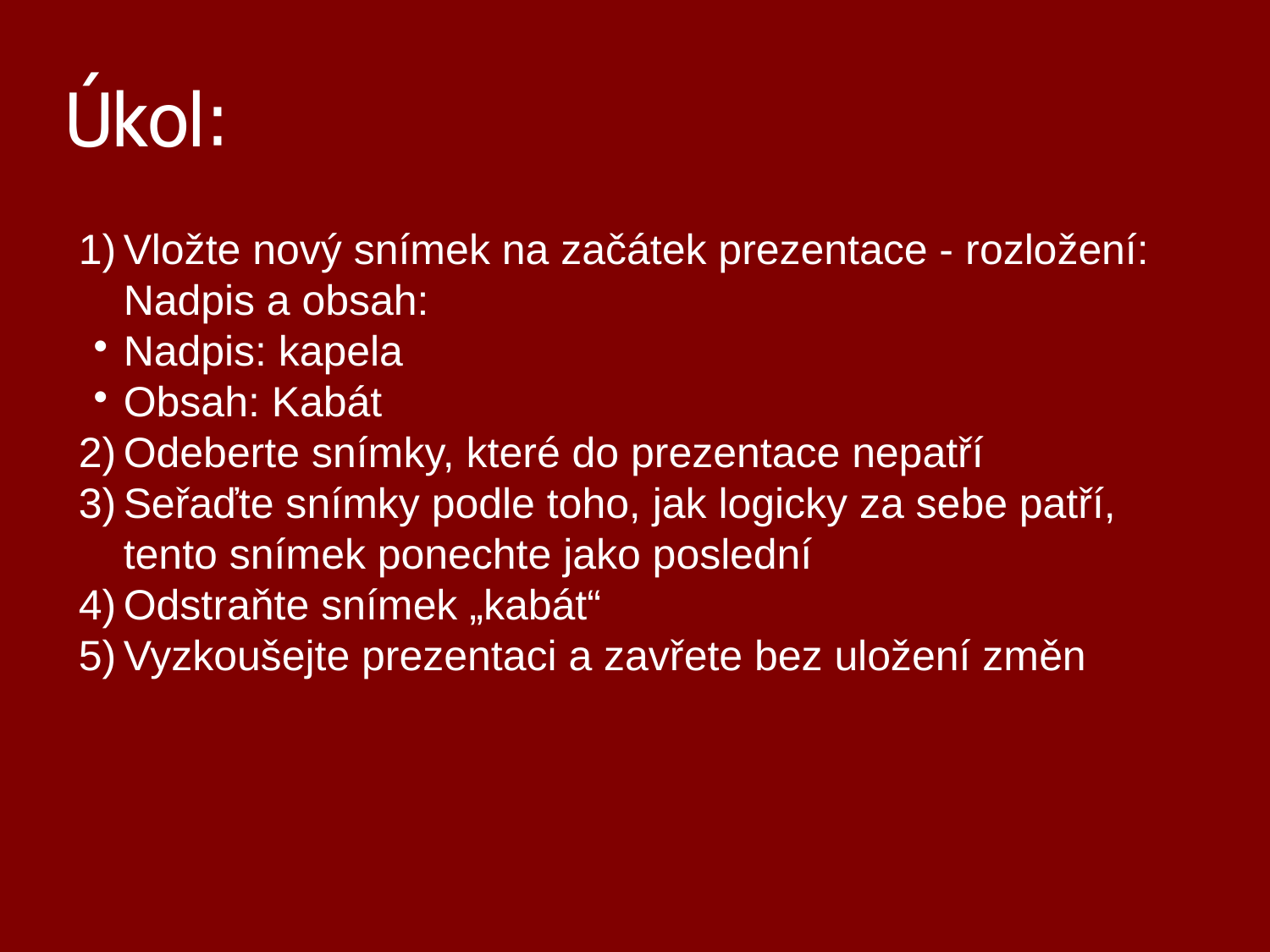

Úkol:
Vložte nový snímek na začátek prezentace - rozložení: Nadpis a obsah:
Nadpis: kapela
Obsah: Kabát
Odeberte snímky, které do prezentace nepatří
Seřaďte snímky podle toho, jak logicky za sebe patří, tento snímek ponechte jako poslední
Odstraňte snímek „kabát“
Vyzkoušejte prezentaci a zavřete bez uložení změn